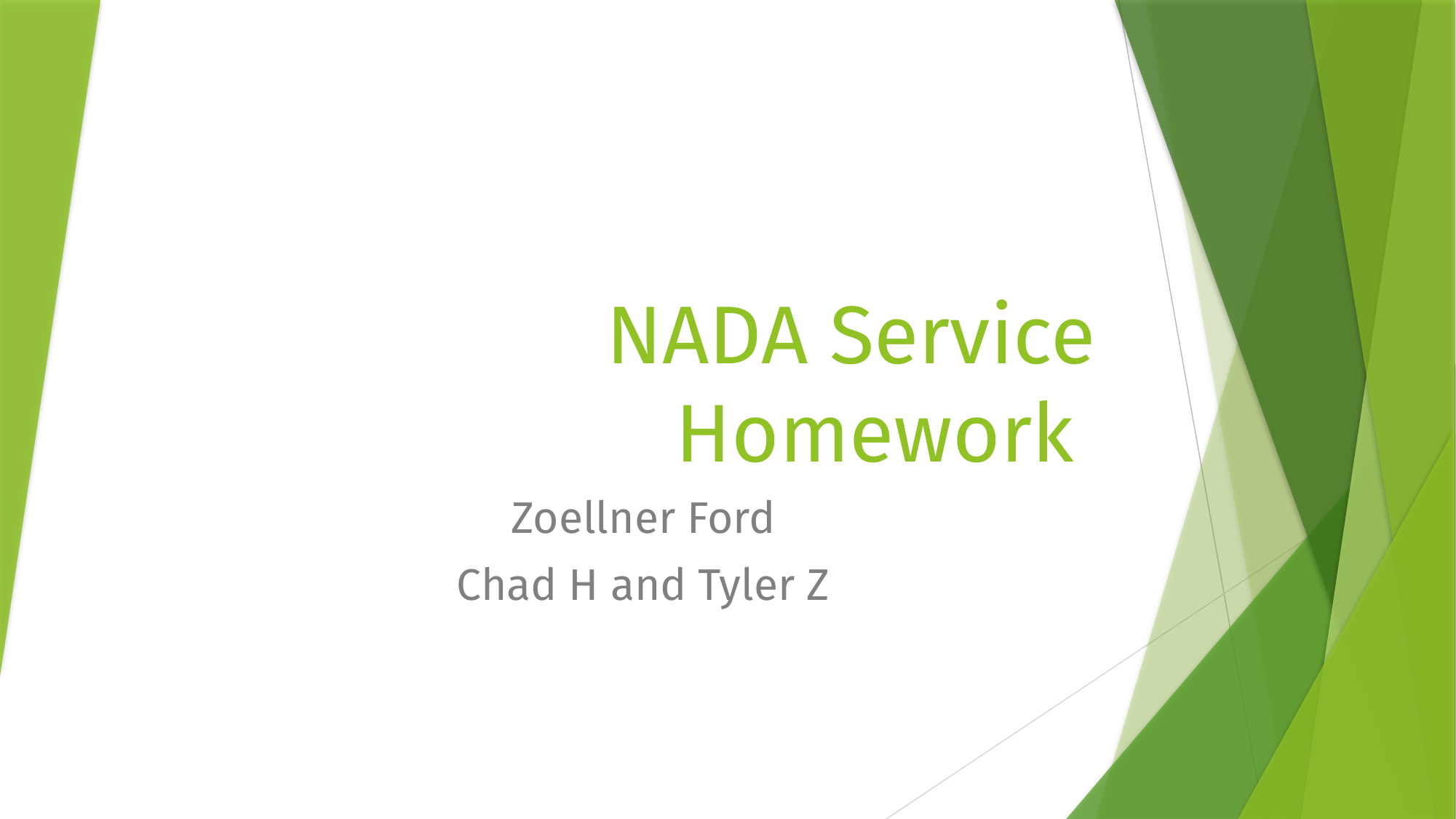

# NADA Service Homework
Zoellner Ford
Chad H and Tyler Z